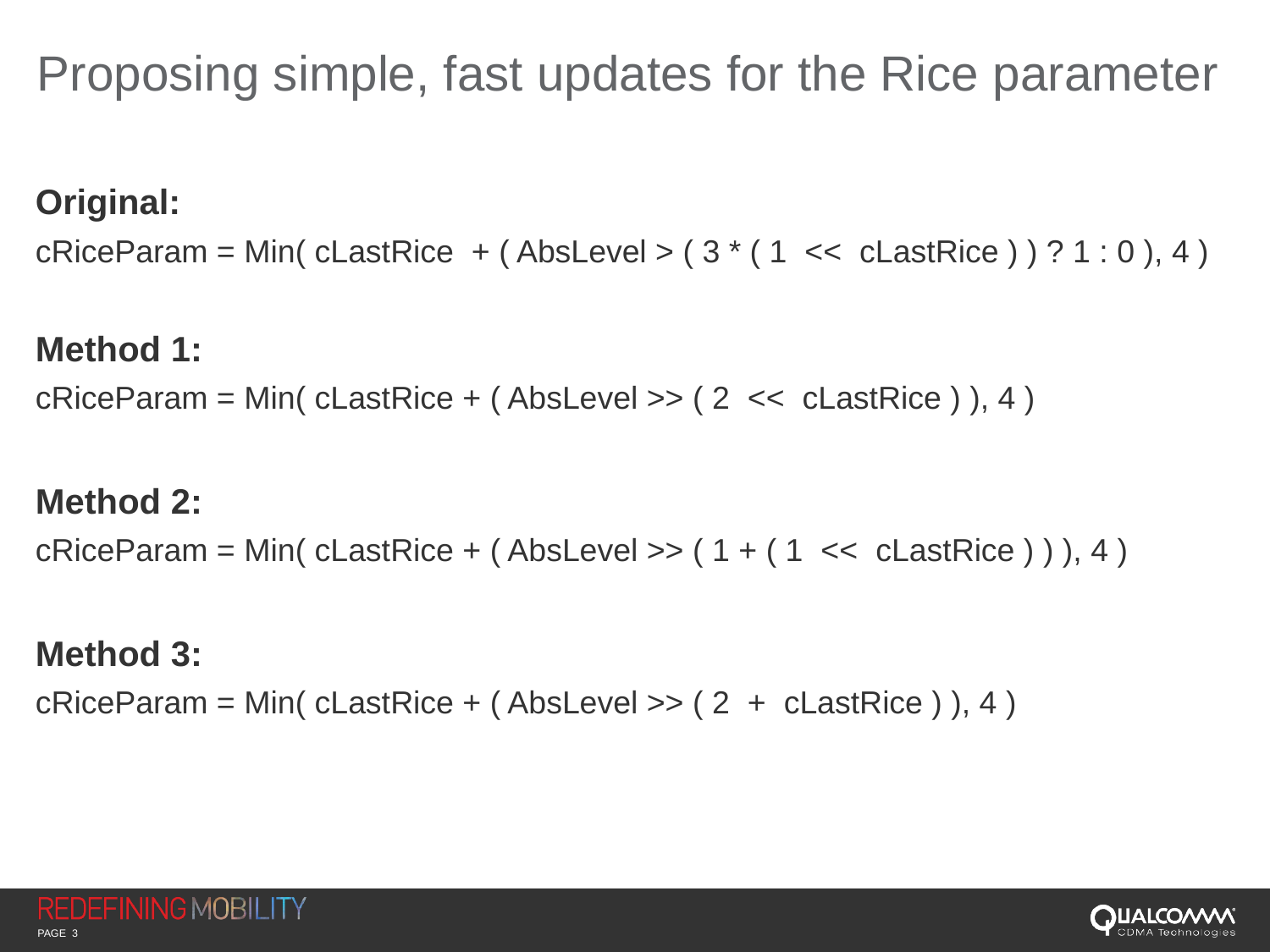

# Proposing simple, fast updates for the Rice parameter

Original:
cRiceParam = Min( cLastRice  + ( AbsLevel > ( 3 * ( 1  <<  cLastRice ) ) ? 1 : 0 ), 4 )

Method 1:
cRiceParam = Min( cLastRice + ( AbsLevel >> ( 2  <<  cLastRice ) ), 4 )

Method 2:
cRiceParam = Min( cLastRice + ( AbsLevel >> ( 1 + ( 1  <<  cLastRice ) ) ), 4 )

Method 3:
cRiceParam = Min( cLastRice + ( AbsLevel >> ( 2  +  cLastRice ) ), 4 )